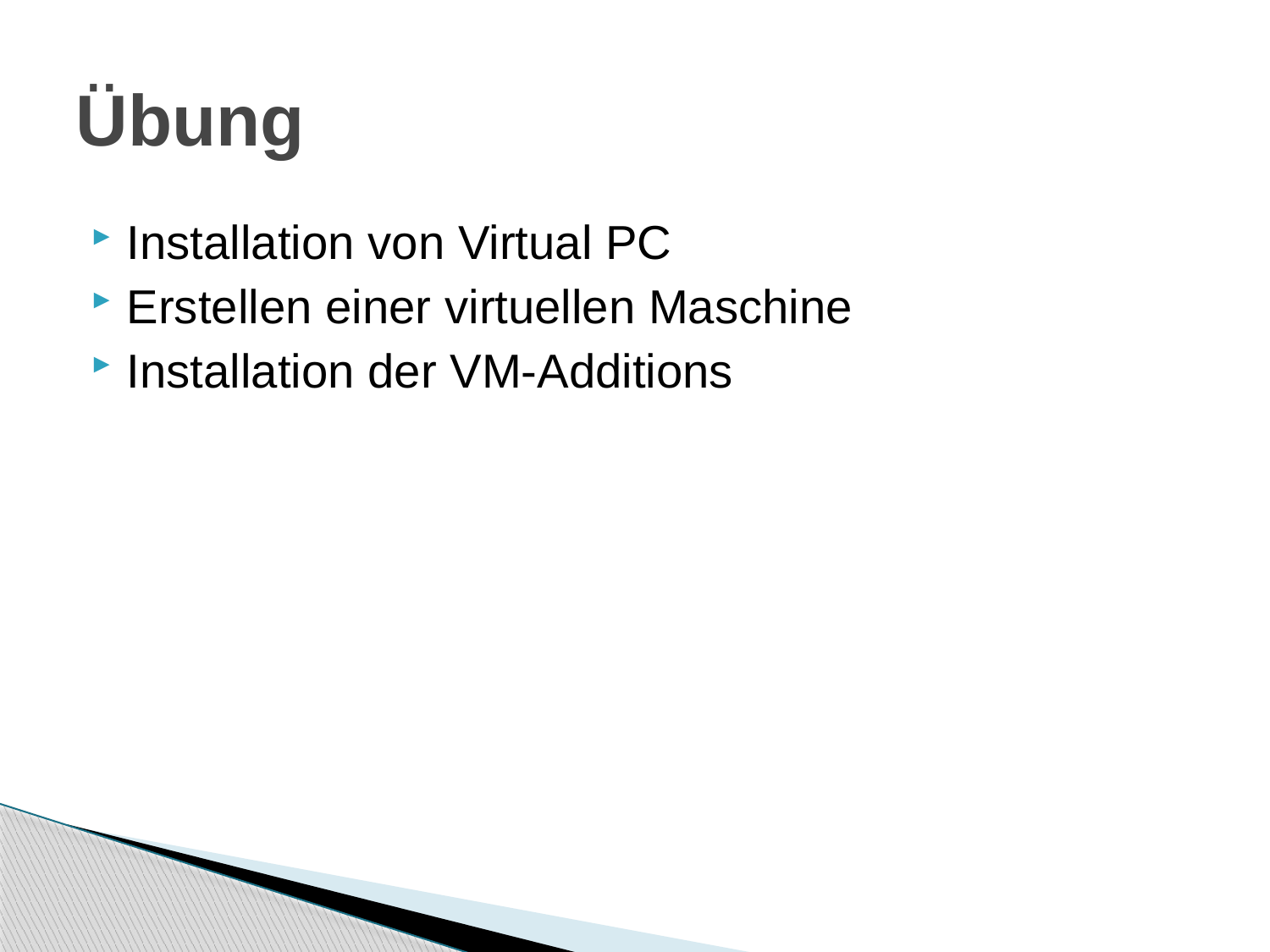

# Übung
Installation von Virtual PC
Erstellen einer virtuellen Maschine
Installation der VM-Additions